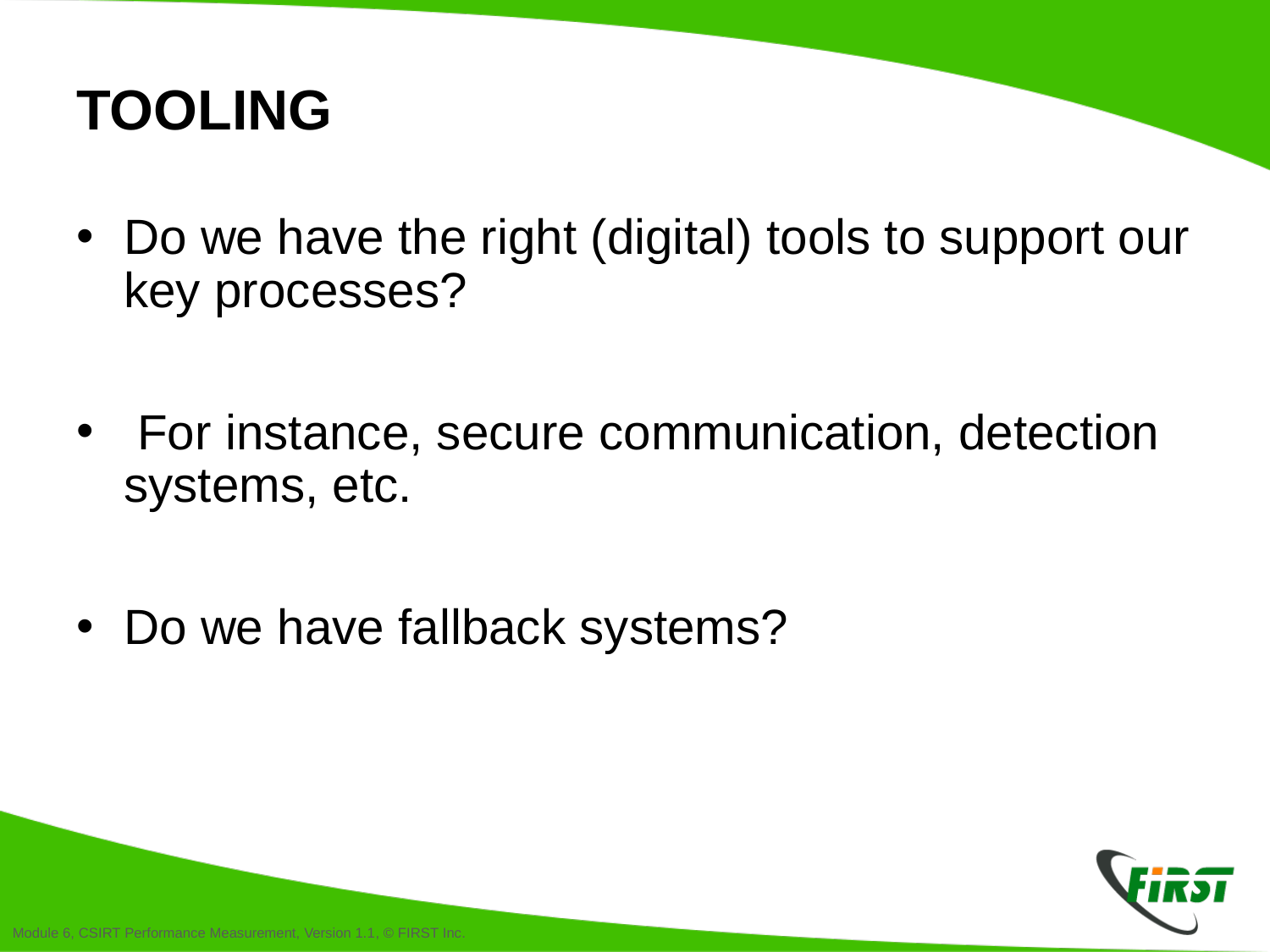

# TOOLING
Do we have the right (digital) tools to support our key processes?

 For instance, secure communication, detection systems, etc.

Do we have fallback systems?